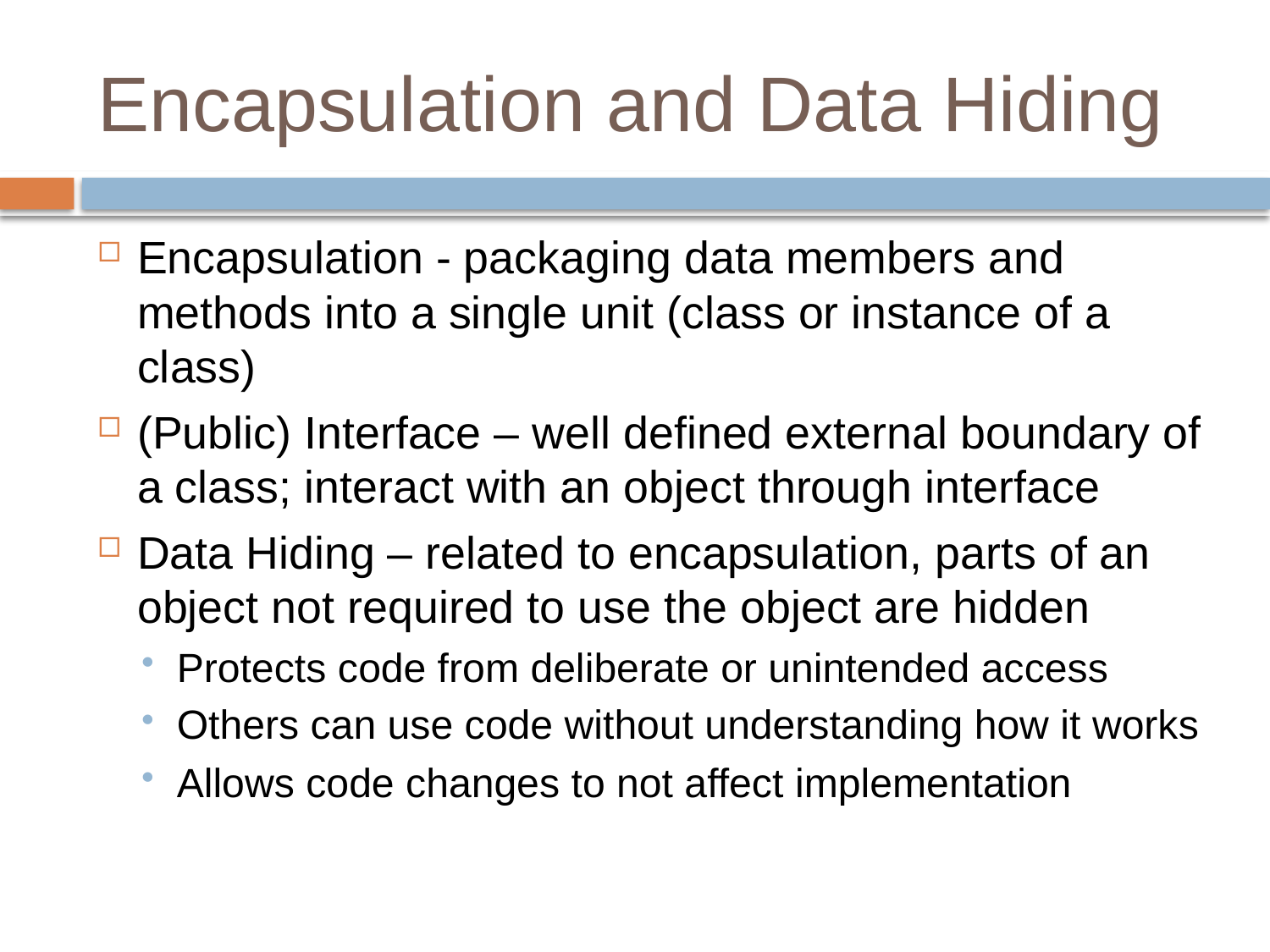

# Encapsulation and Data Hiding
Encapsulation - packaging data members and methods into a single unit (class or instance of a class)
(Public) Interface – well defined external boundary of a class; interact with an object through interface
Data Hiding – related to encapsulation, parts of an object not required to use the object are hidden
Protects code from deliberate or unintended access
Others can use code without understanding how it works
Allows code changes to not affect implementation